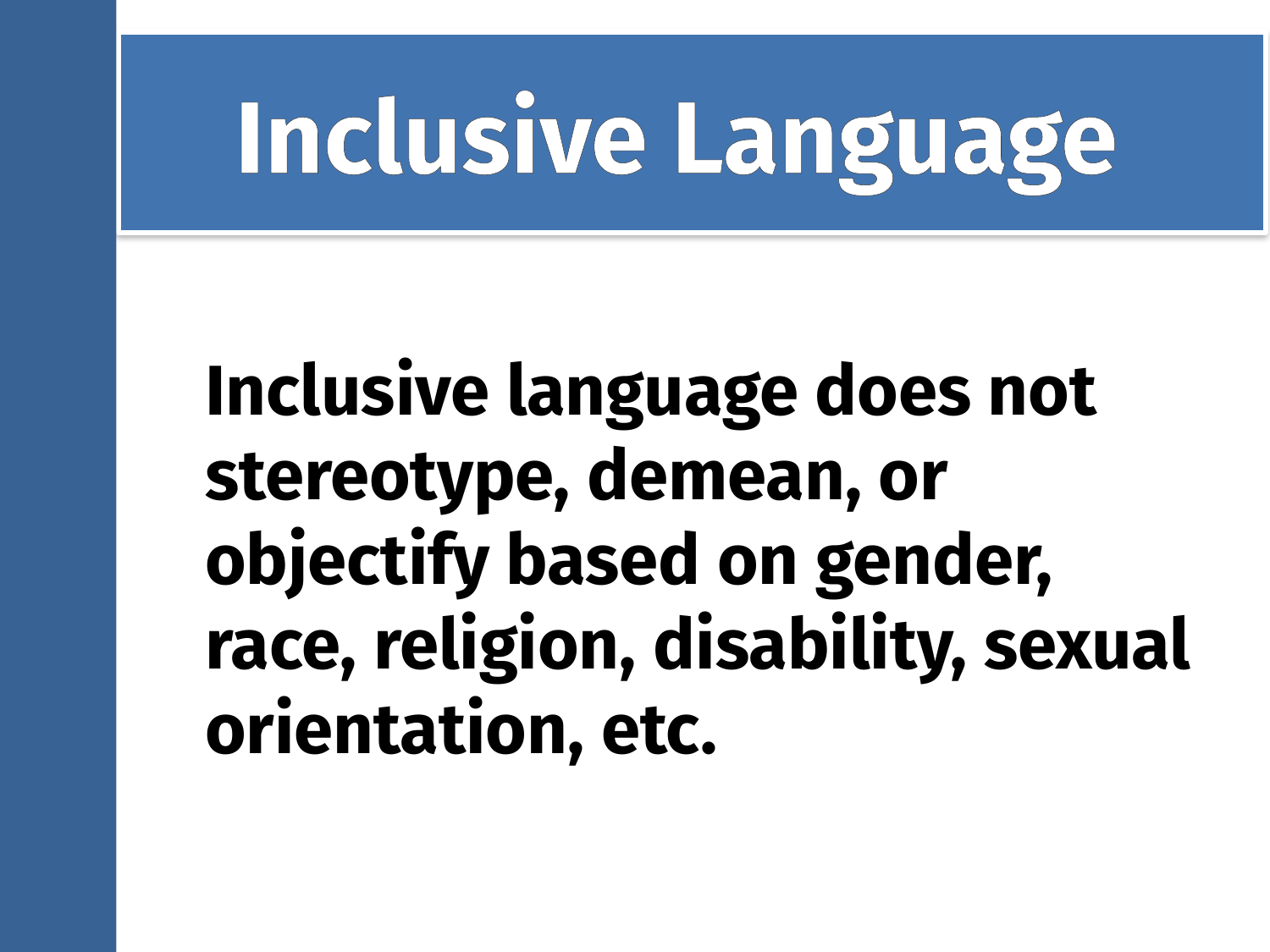

# Inclusive Language
Inclusive language does not stereotype, demean, or objectify based on gender, race, religion, disability, sexual orientation, etc.